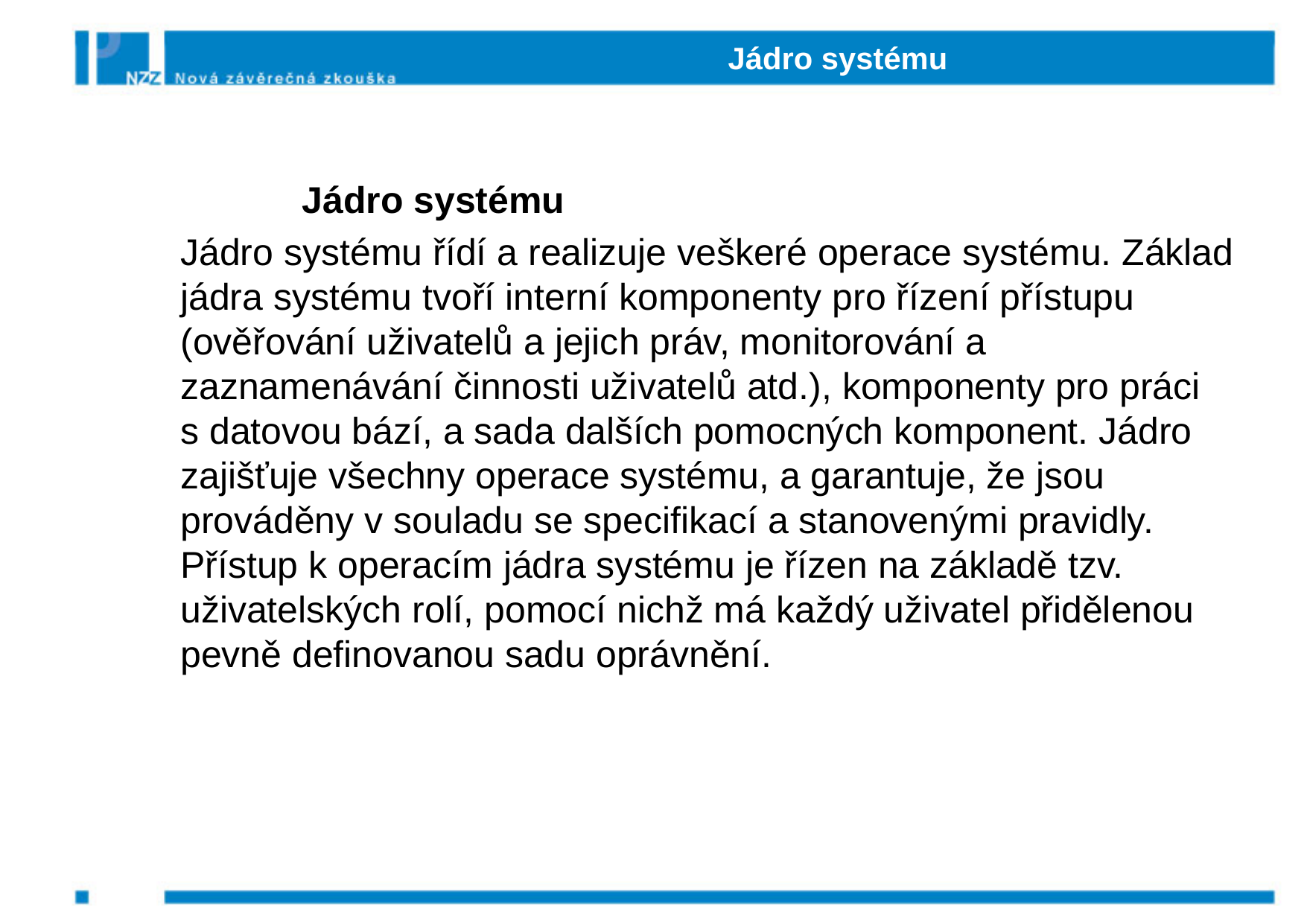

# Jádro systému

Jádro systému
Jádro systému řídí a realizuje veškeré operace systému. Základ jádra systému tvoří interní komponenty pro řízení přístupu (ověřování uživatelů a jejich práv, monitorování a zaznamenávání činnosti uživatelů atd.), komponenty pro práci s datovou bází, a sada dalších pomocných komponent. Jádro zajišťuje všechny operace systému, a garantuje, že jsou prováděny v souladu se specifikací a stanovenými pravidly. Přístup k operacím jádra systému je řízen na základě tzv. uživatelských rolí, pomocí nichž má každý uživatel přidělenou pevně definovanou sadu oprávnění.